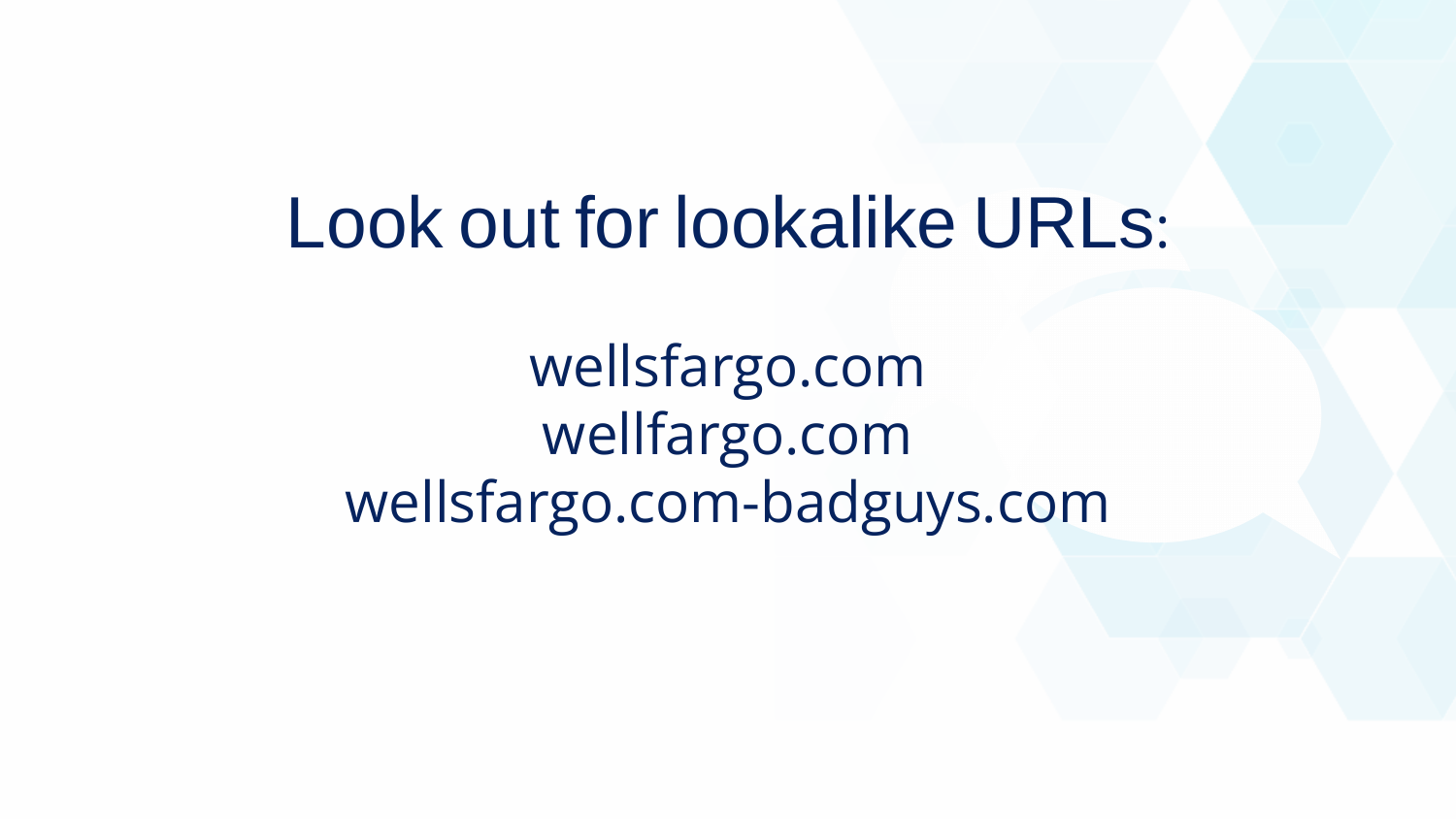

Look out for lookalike URLs:

wellsfargo.com
wellfargo.com
wellsfargo.com-badguys.com